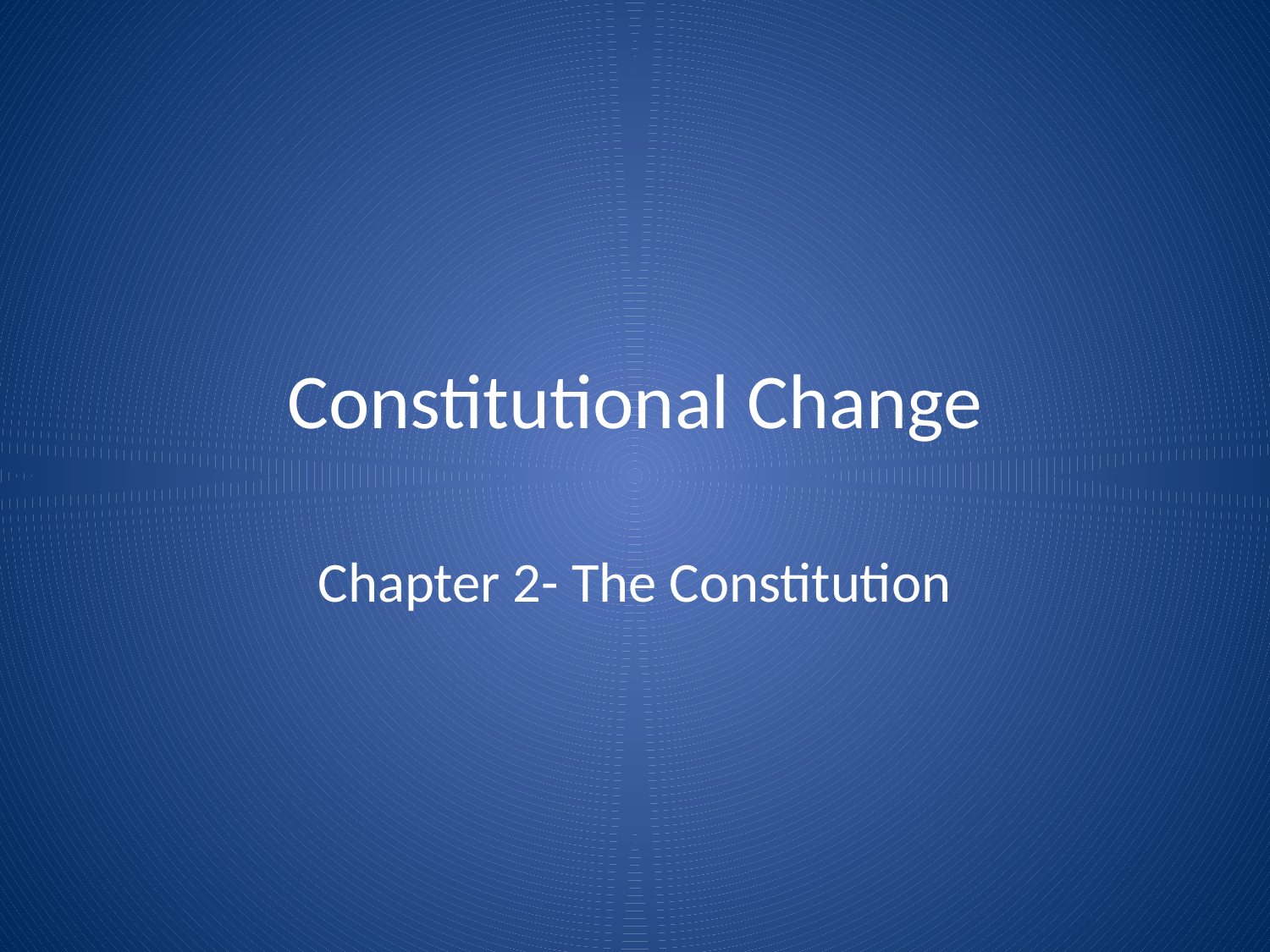

# Constitutional Change
Chapter 2- The Constitution